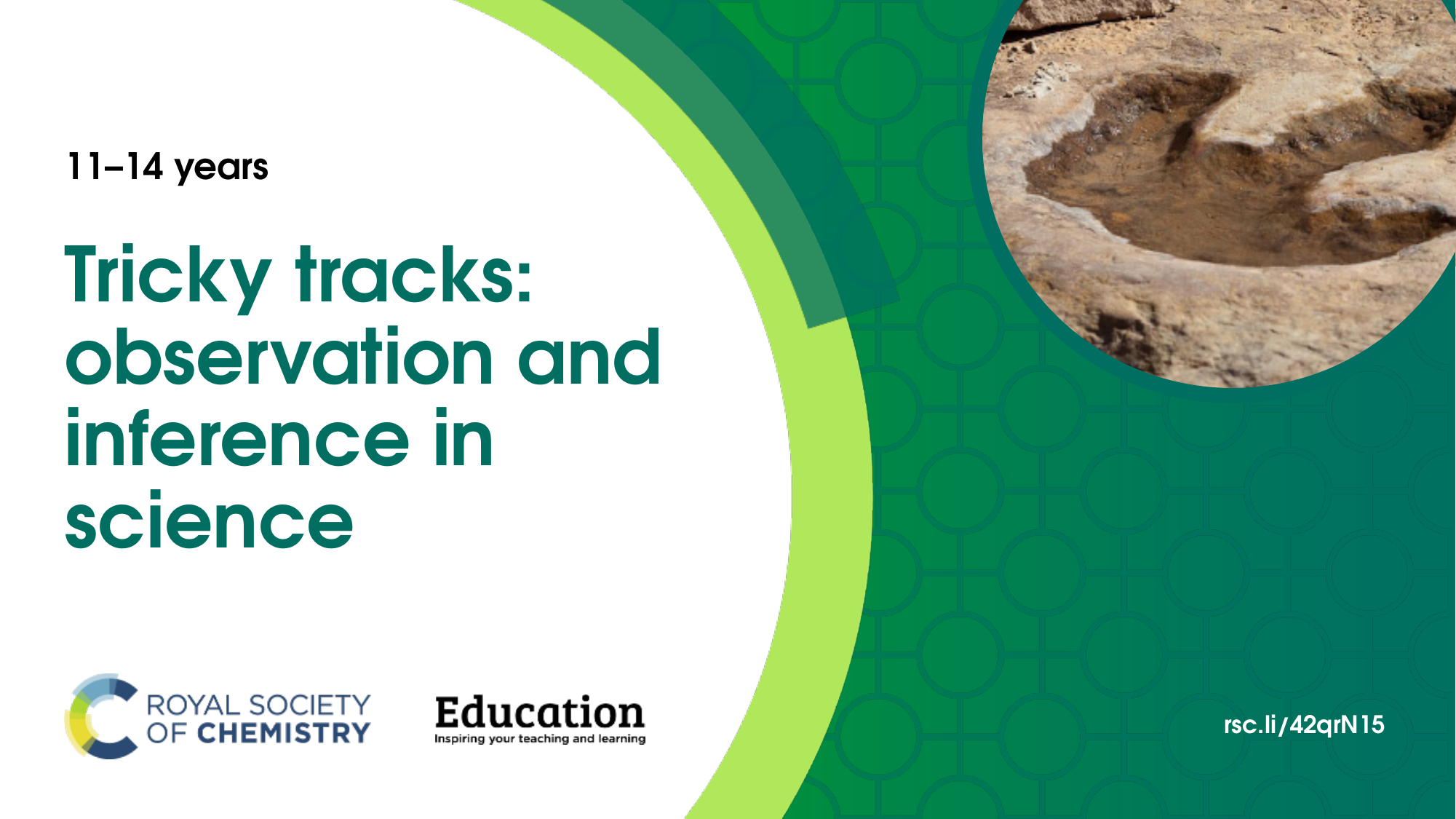

# 11–14 years
Tricky tracks: observation and  inference in science